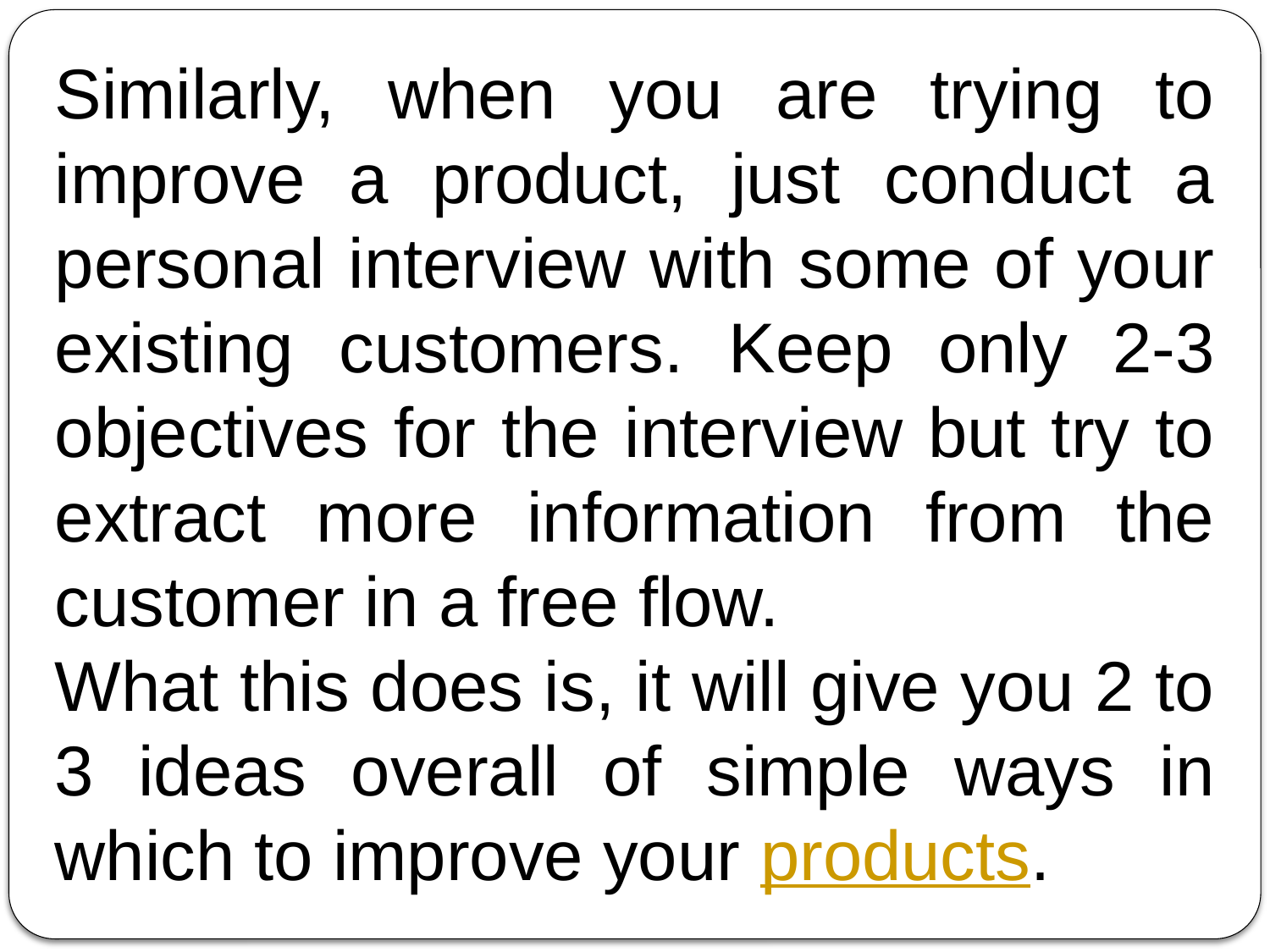

Similarly, when you are trying to improve a product, just conduct a personal interview with some of your existing customers. Keep only 2-3 objectives for the interview but try to extract more information from the customer in a free flow.
What this does is, it will give you 2 to 3 ideas overall of simple ways in which to improve your products.